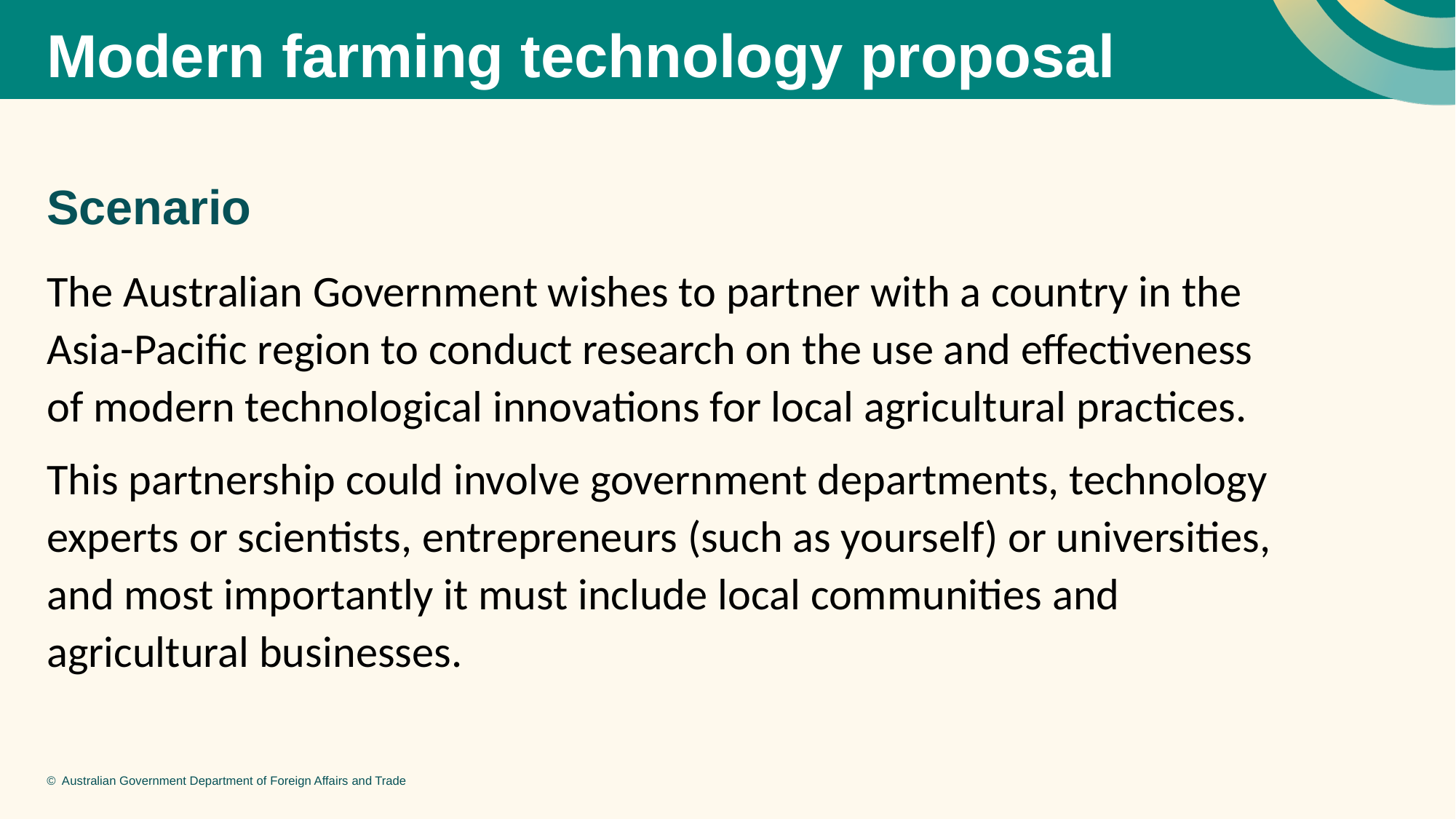

# Modern farming technology proposal
Scenario
The Australian Government wishes to partner with a country in the Asia-Pacific region to conduct research on the use and effectiveness of modern technological innovations for local agricultural practices.
This partnership could involve government departments, technology experts or scientists, entrepreneurs (such as yourself) or universities, and most importantly it must include local communities and agricultural businesses.